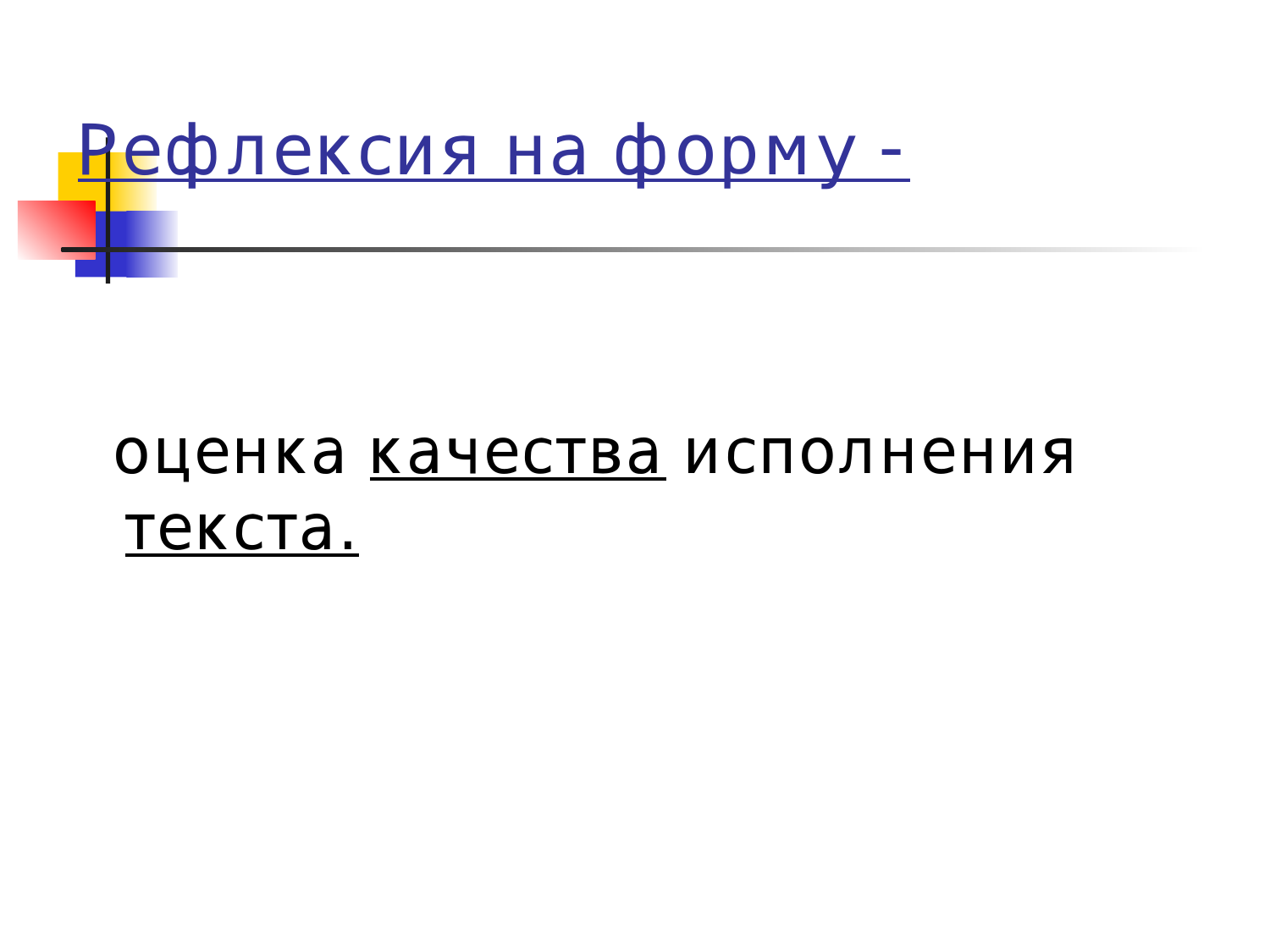

# Рефлексия на форму -

  оценка качества исполнения текста.